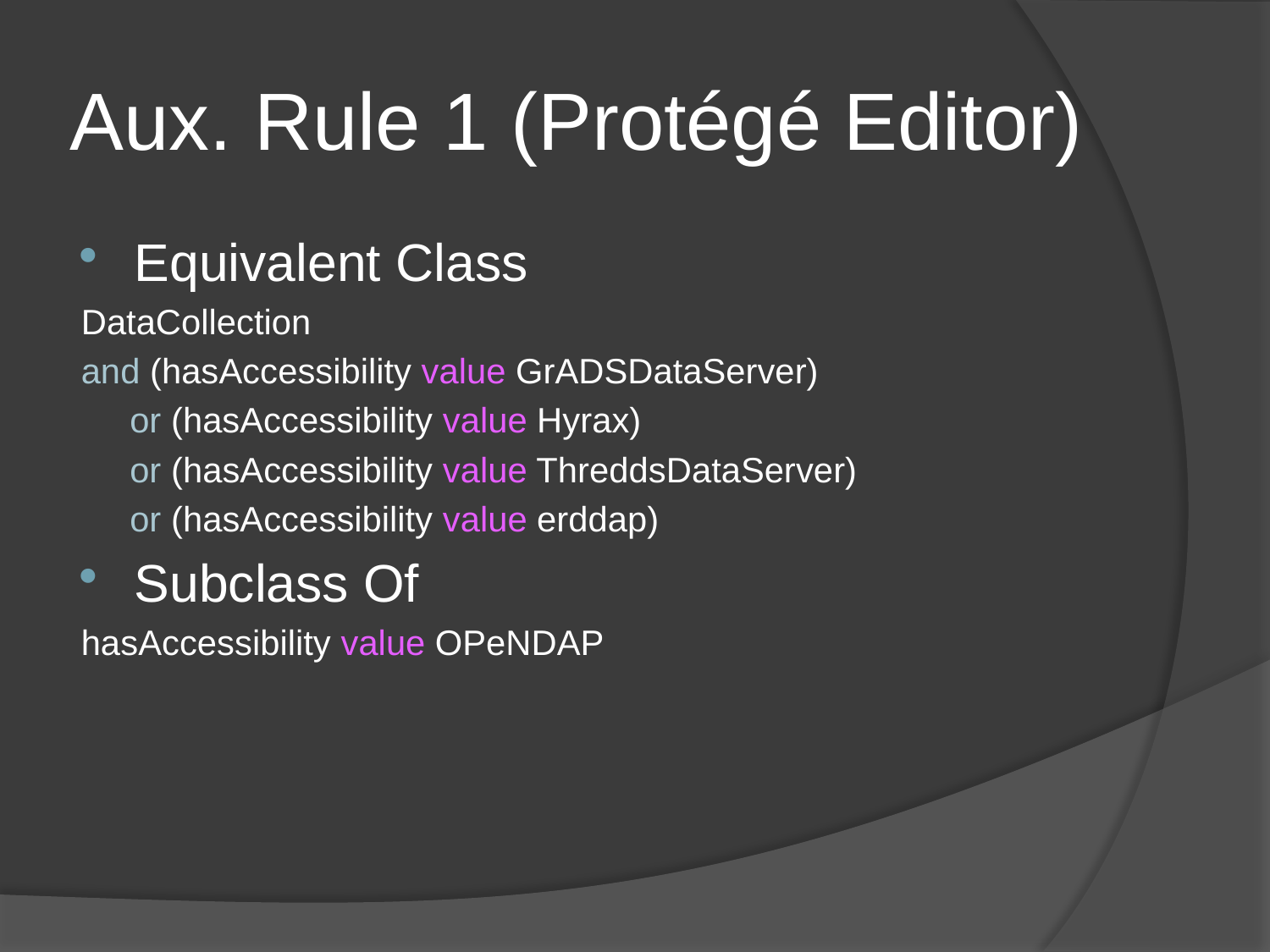

# Aux. Rule 1 (Protégé Editor)
Equivalent Class
DataCollection
and (hasAccessibility value GrADSDataServer)
     or (hasAccessibility value Hyrax)
     or (hasAccessibility value ThreddsDataServer)
     or (hasAccessibility value erddap)
Subclass Of
hasAccessibility value OPeNDAP